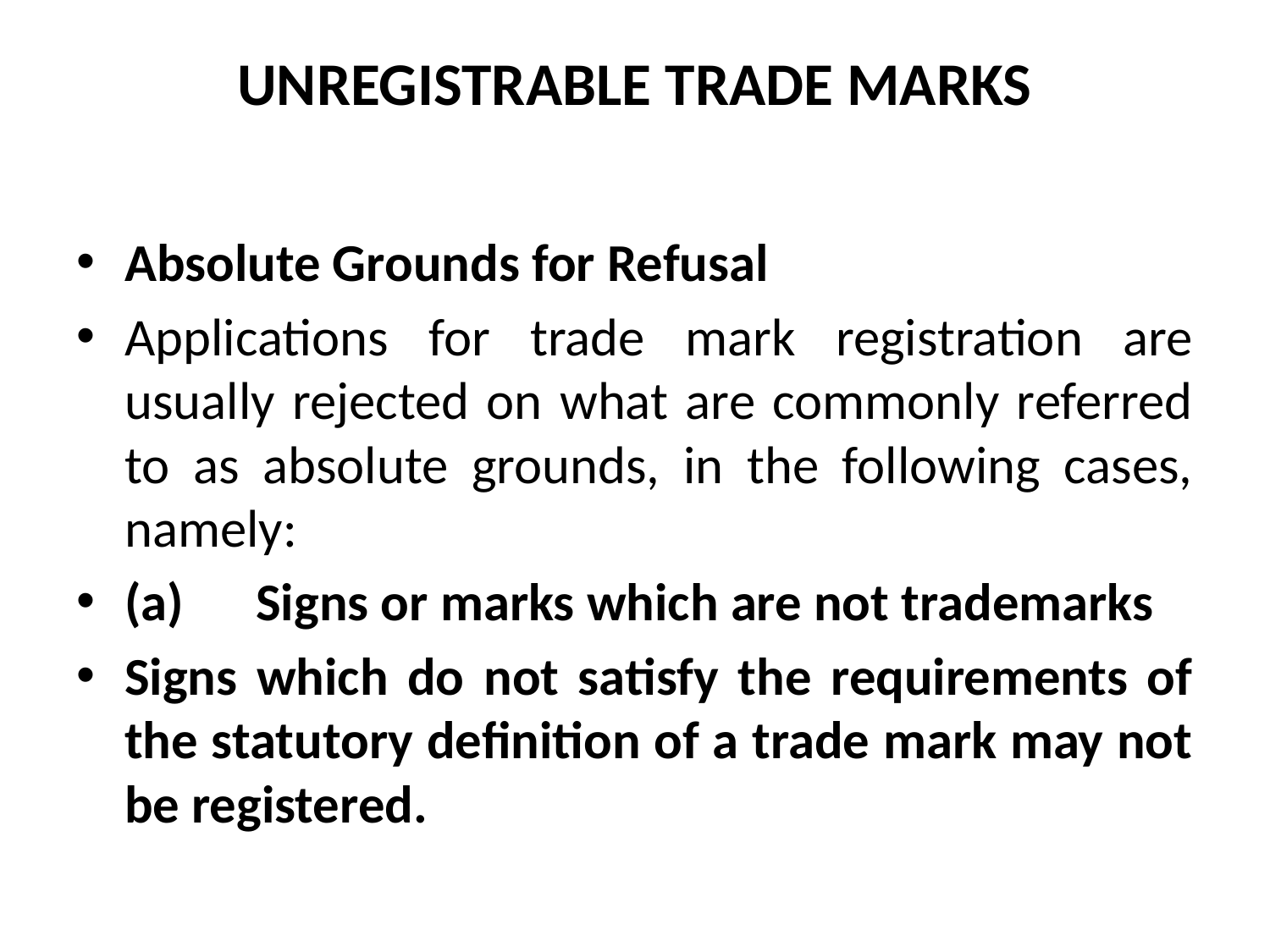

# UNREGISTRABLE TRADE MARKS
Absolute Grounds for Refusal
Applications for trade mark registration are usually rejected on what are commonly referred to as absolute grounds, in the following cases, namely:
(a)      Signs or marks which are not trademarks
Signs which do not satisfy the requirements of the statutory definition of a trade mark may not be registered.